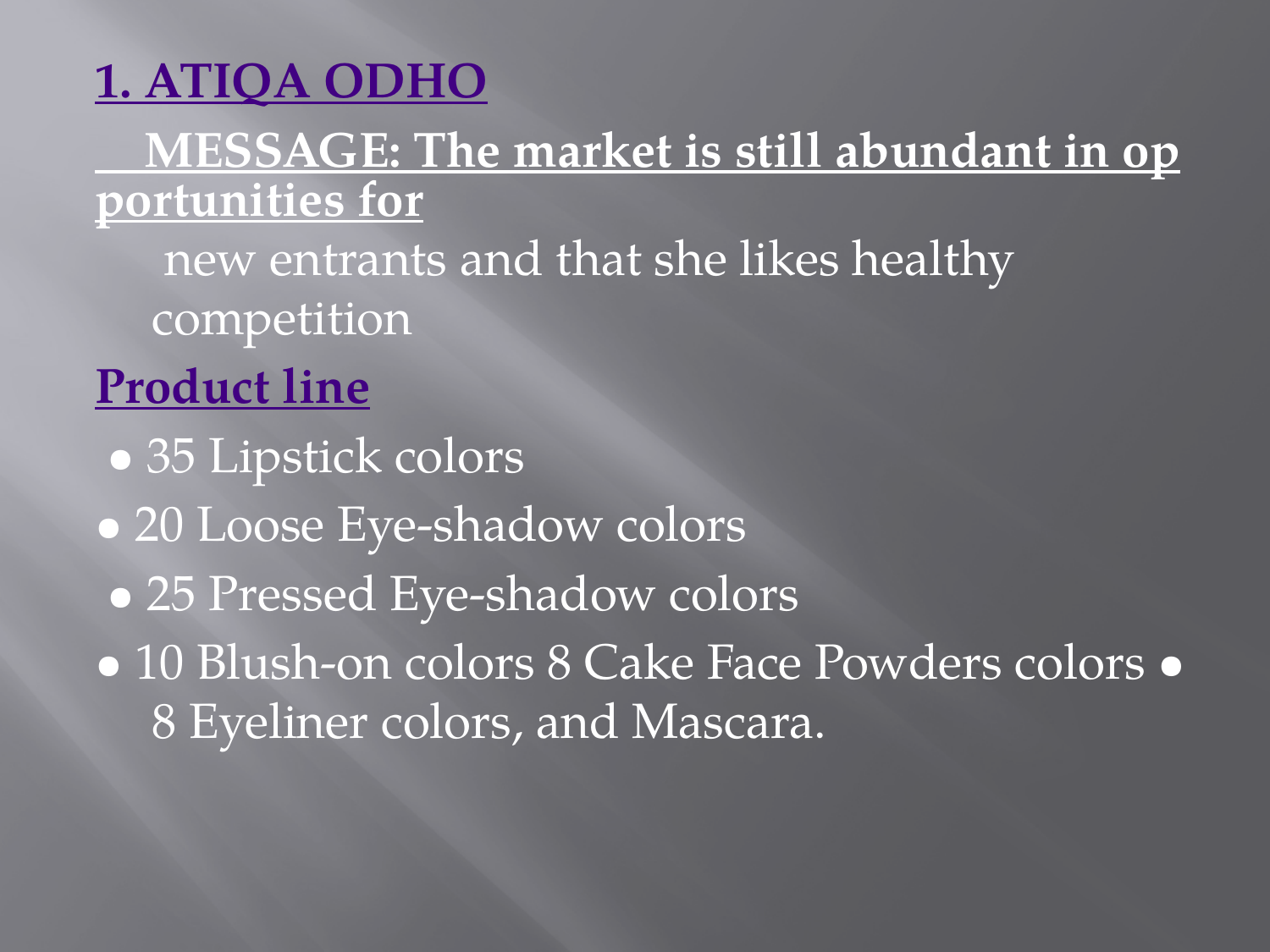

#
1. ATIQA ODHO
    MESSAGE: The market is still abundant in opportunities for new entrants and that she likes healthy competition
Product line
 • 35 Lipstick colors
• 20 Loose Eye-shadow colors
 • 25 Pressed Eye-shadow colors
• 10 Blush-on colors 8 Cake Face Powders colors • 8 Eyeliner colors, and Mascara.